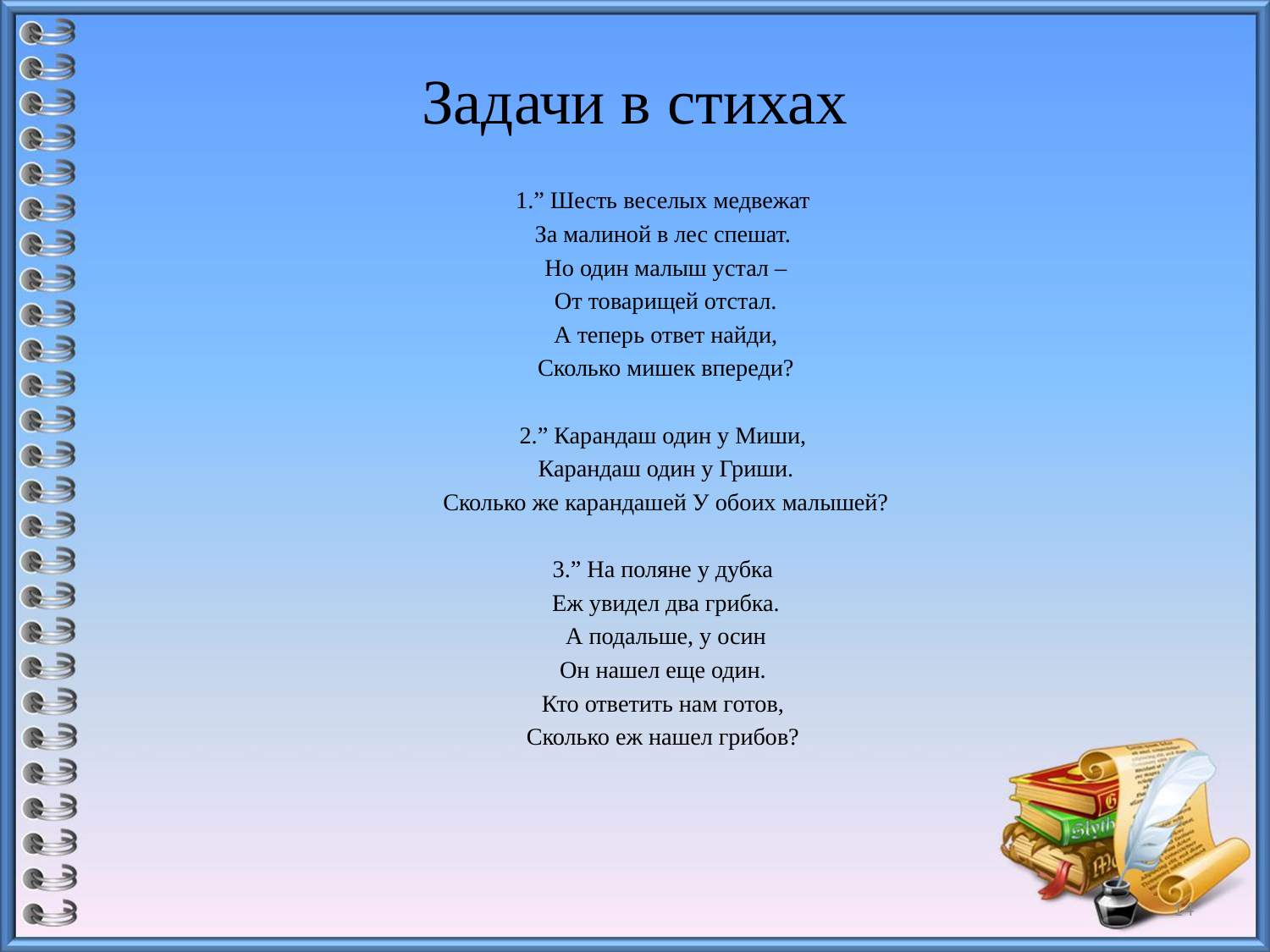

# Задачи в стихах
1.” Шесть веселых медвежат
За малиной в лес спешат.
Но один малыш устал –
От товарищей отстал.
А теперь ответ найди,
Сколько мишек впереди?

2.” Карандаш один у Миши,
Карандаш один у Гриши.
Сколько же карандашей У обоих малышей?

3.” На поляне у дубка
Еж увидел два грибка.
А подальше, у осин
Он нашел еще один.
Кто ответить нам готов,
Сколько еж нашел грибов?

14